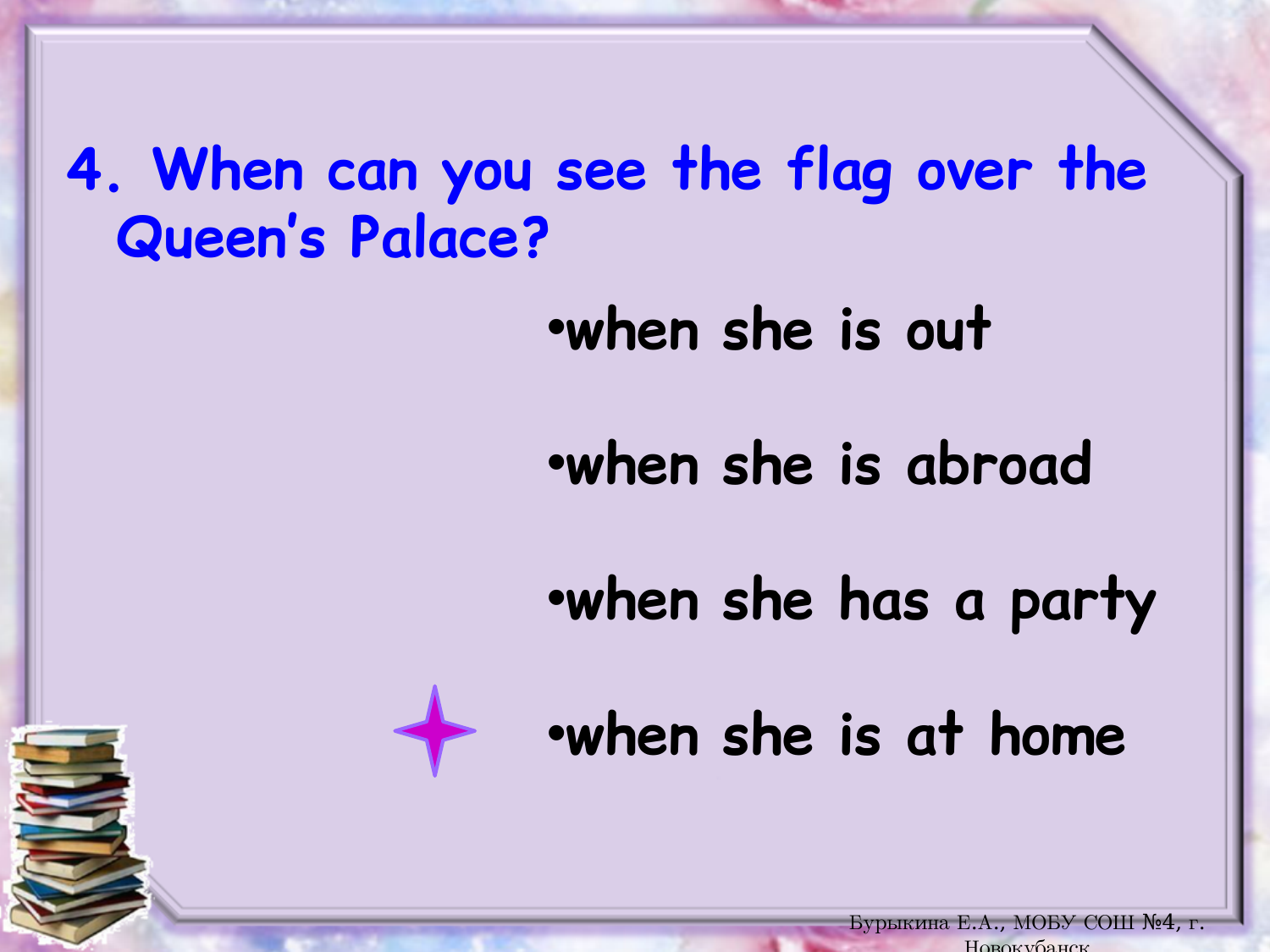

4. When can you see the flag over the Queen’s Palace?
when she is out

when she is abroad

when she has a party

when she is at home

Бурыкина Е.А., МОБУ СОШ №4, г. Новокубанск